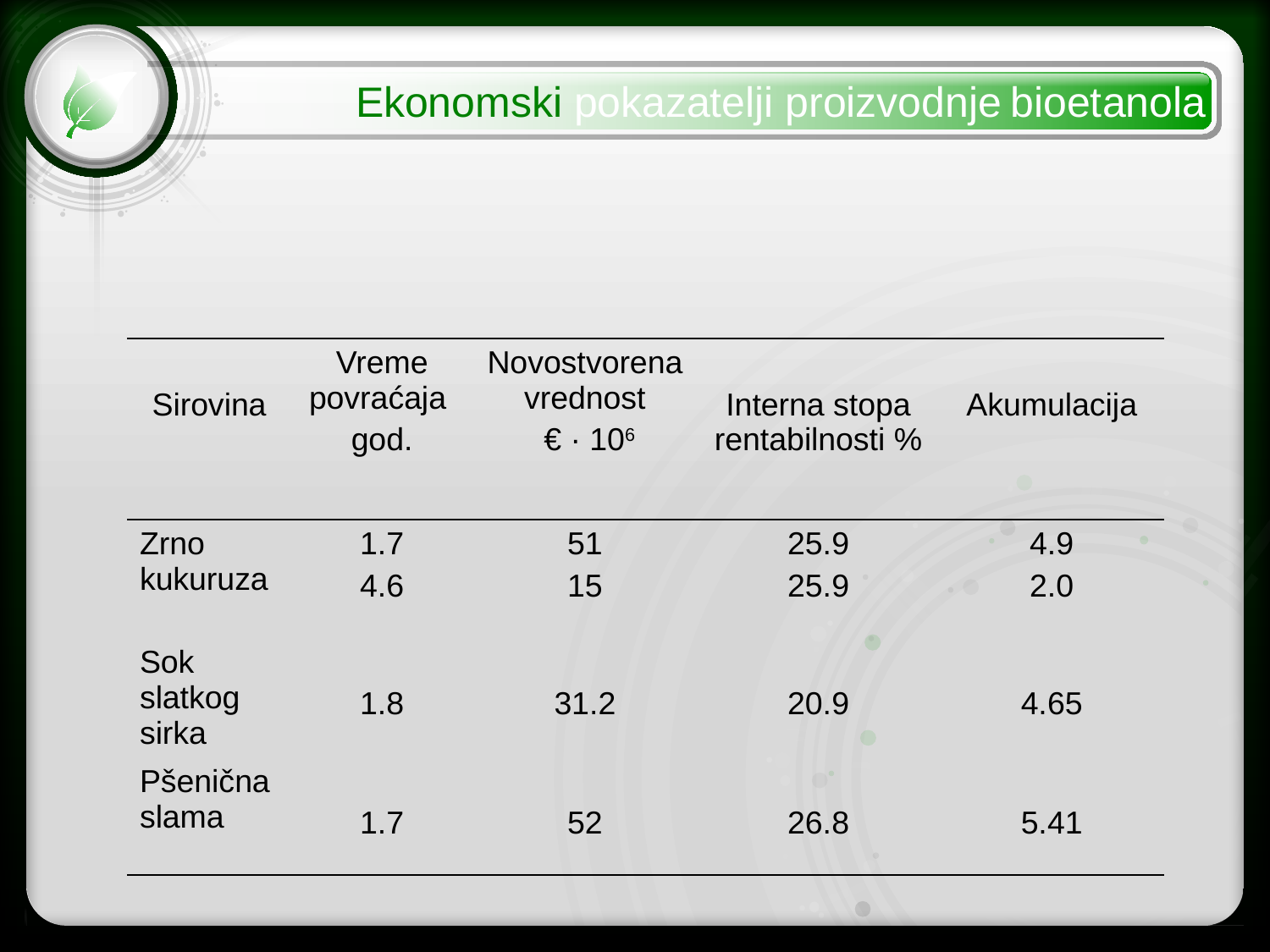

Ekonomski pokazatelji proizvodnje bioetanola
| Sirovina | Vreme povraćaja god. | Novostvorena vrednost € · 106 | Interna stopa rentabilnosti % | Akumulacija |
| --- | --- | --- | --- | --- |
| Zrno kukuruza | 1.7 4.6 | 51 15 | 25.9 25.9 | 4.9 2.0 |
| Sok slatkog sirka | 1.8 | 31.2 | 20.9 | 4.65 |
| Pšenična slama | 1.7 | 52 | 26.8 | 5.41 |